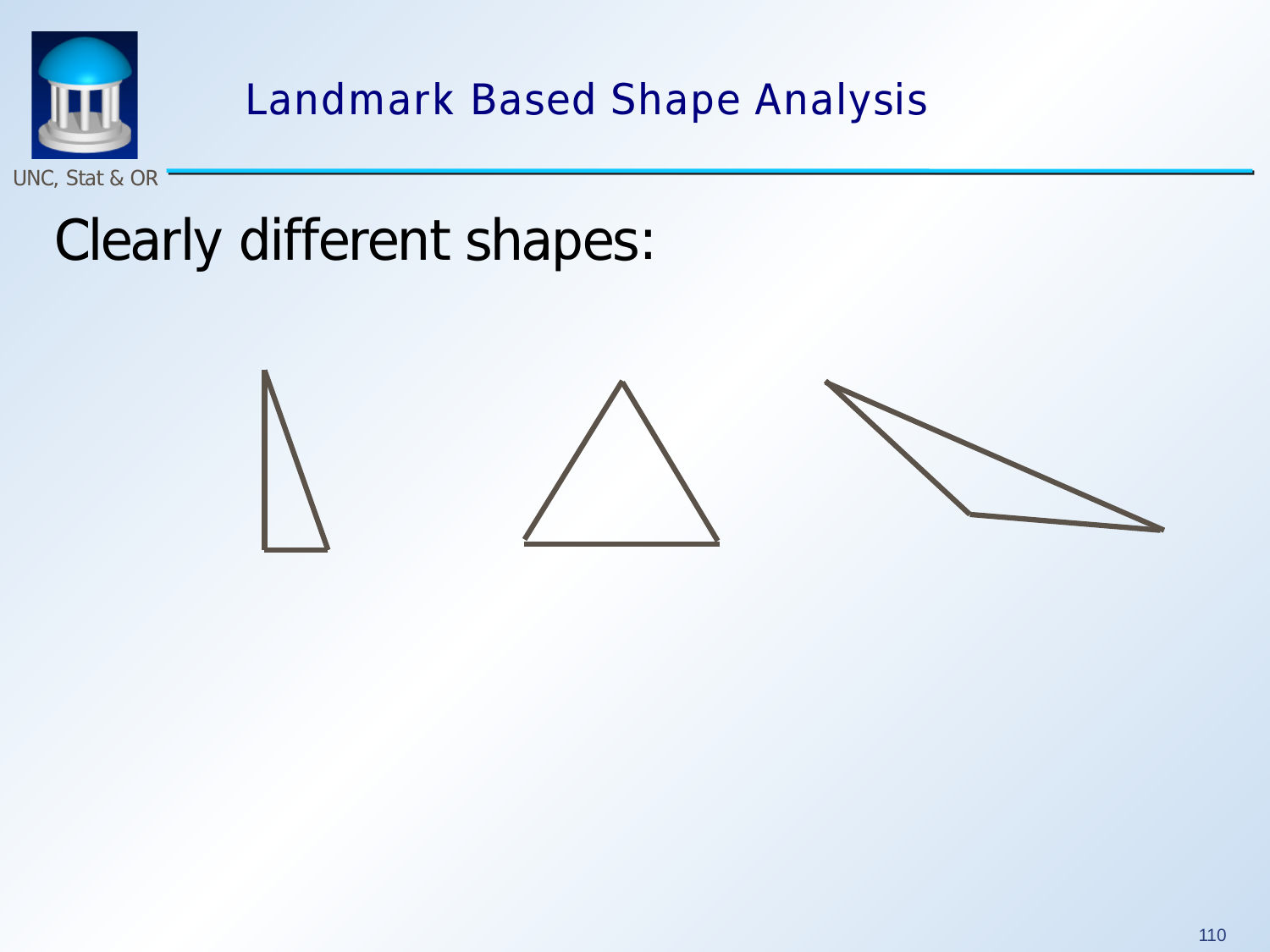

# Landmark Based Shape Analysis
Clearly different shapes: